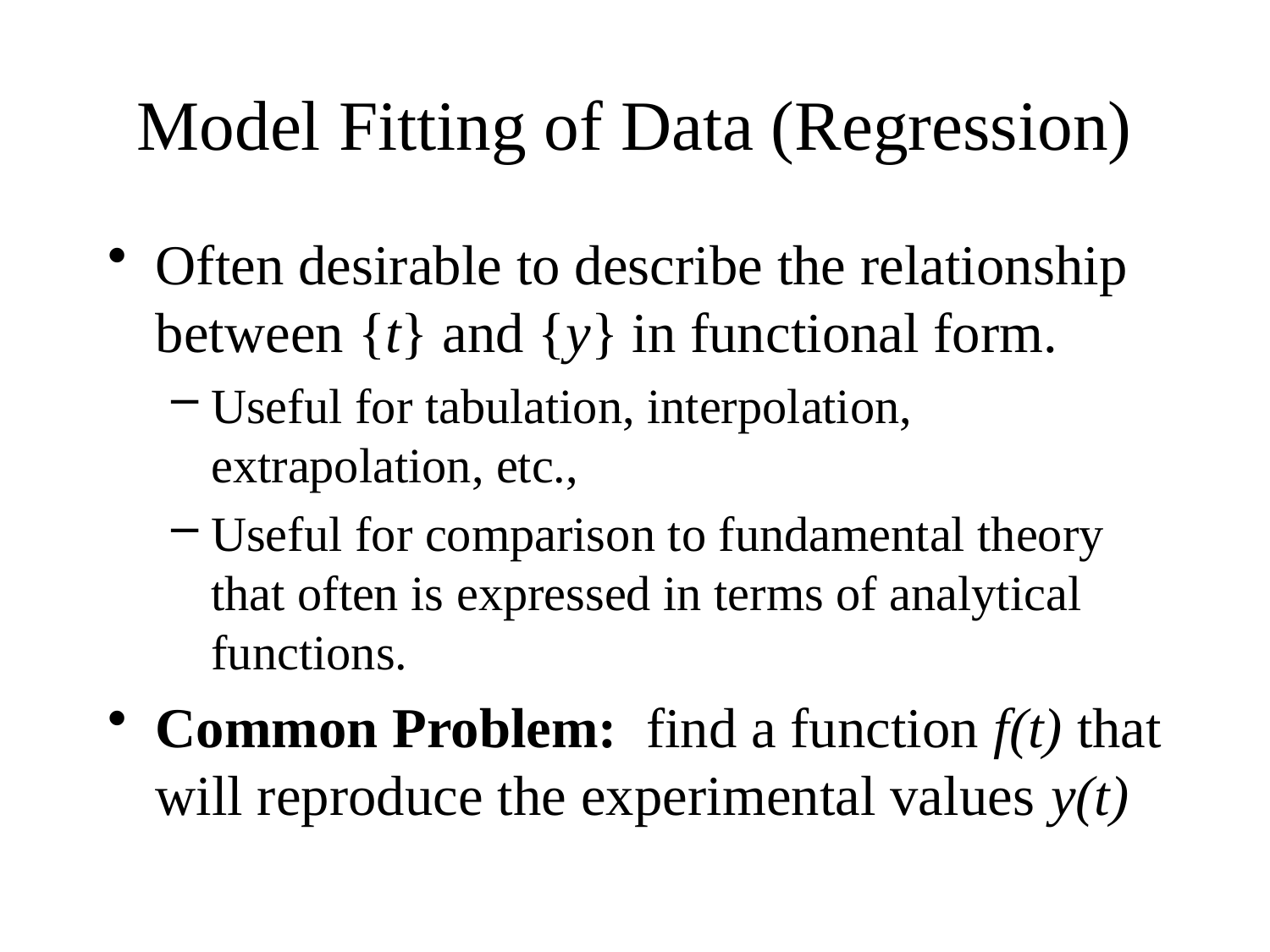

# Model Fitting of Data (Regression)
Often desirable to describe the relationship between {t} and {y} in functional form.
Useful for tabulation, interpolation, extrapolation, etc.,
Useful for comparison to fundamental theory that often is expressed in terms of analytical functions.
Common Problem:  find a function f(t) that will reproduce the experimental values y(t)